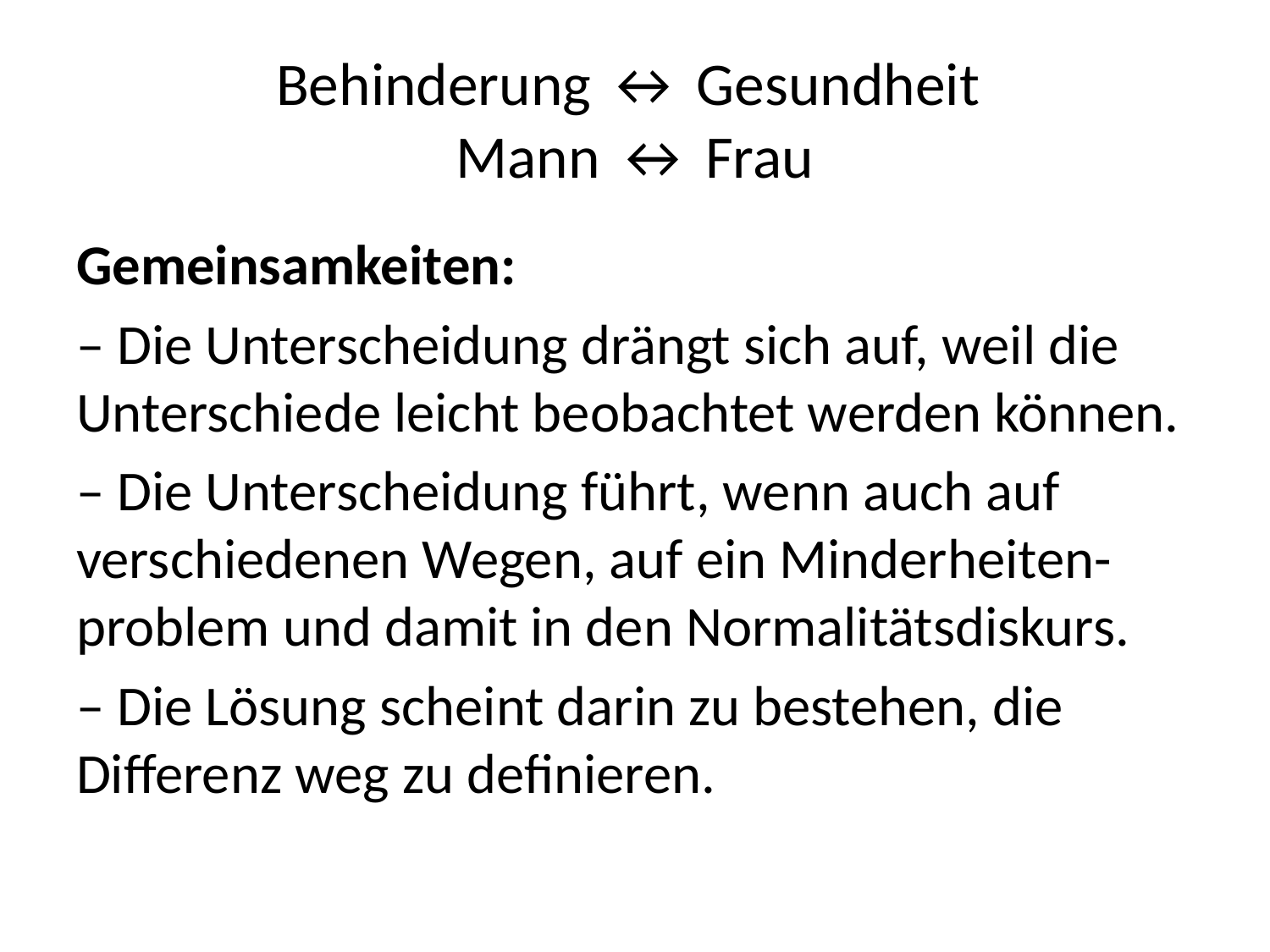

# Behinderung ↔ Gesundheit Mann ↔ Frau
Gemeinsamkeiten:
– Die Unterscheidung drängt sich auf, weil die Unterschiede leicht beobachtet werden können.
– Die Unterscheidung führt, wenn auch auf verschiedenen Wegen, auf ein Minderheiten-problem und damit in den Normalitätsdiskurs.
– Die Lösung scheint darin zu bestehen, die Differenz weg zu definieren.